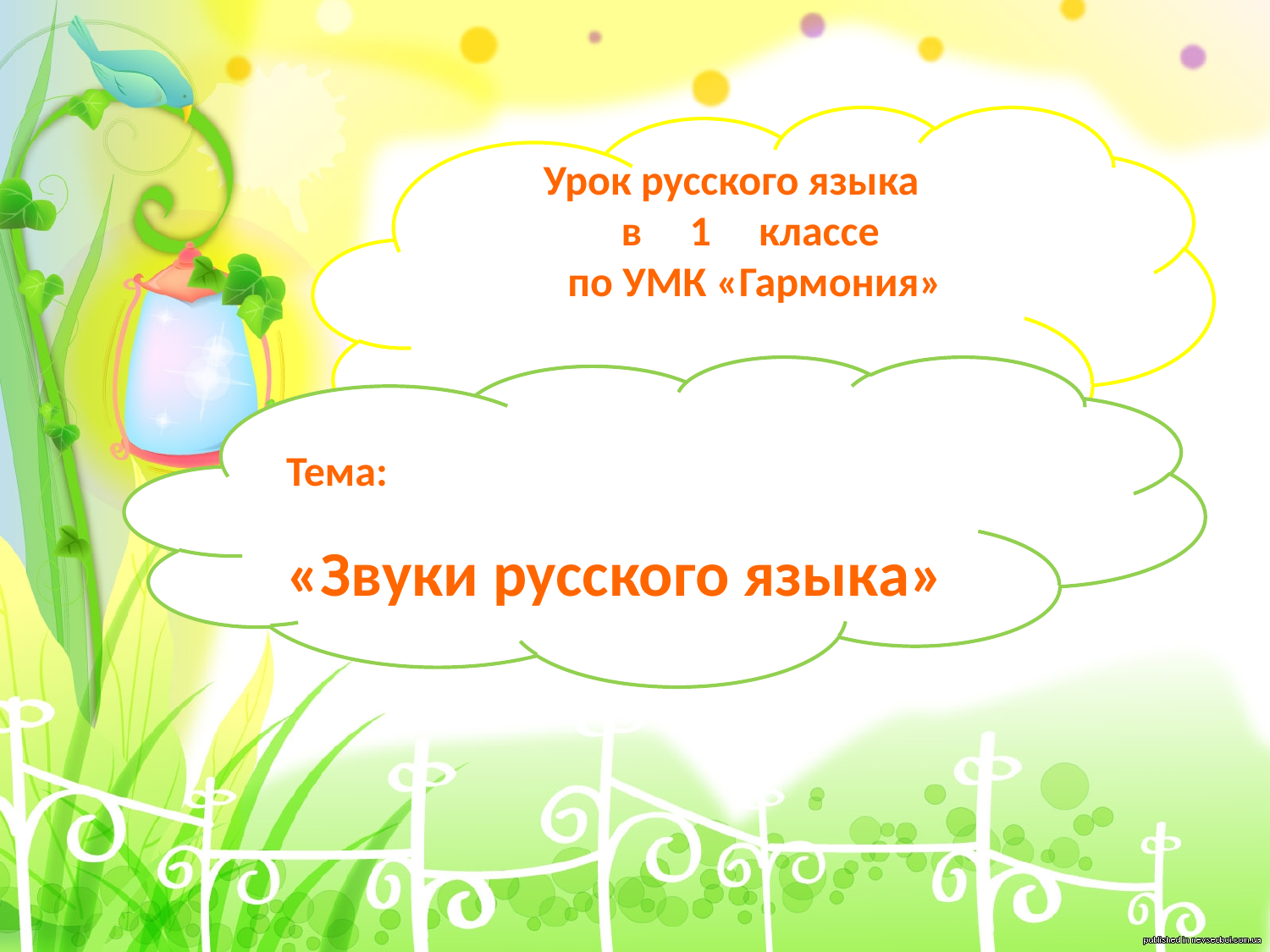

Урок русского языка
в     1     классе
по УМК «Гармония»
Тема:
«Звуки русского языка»